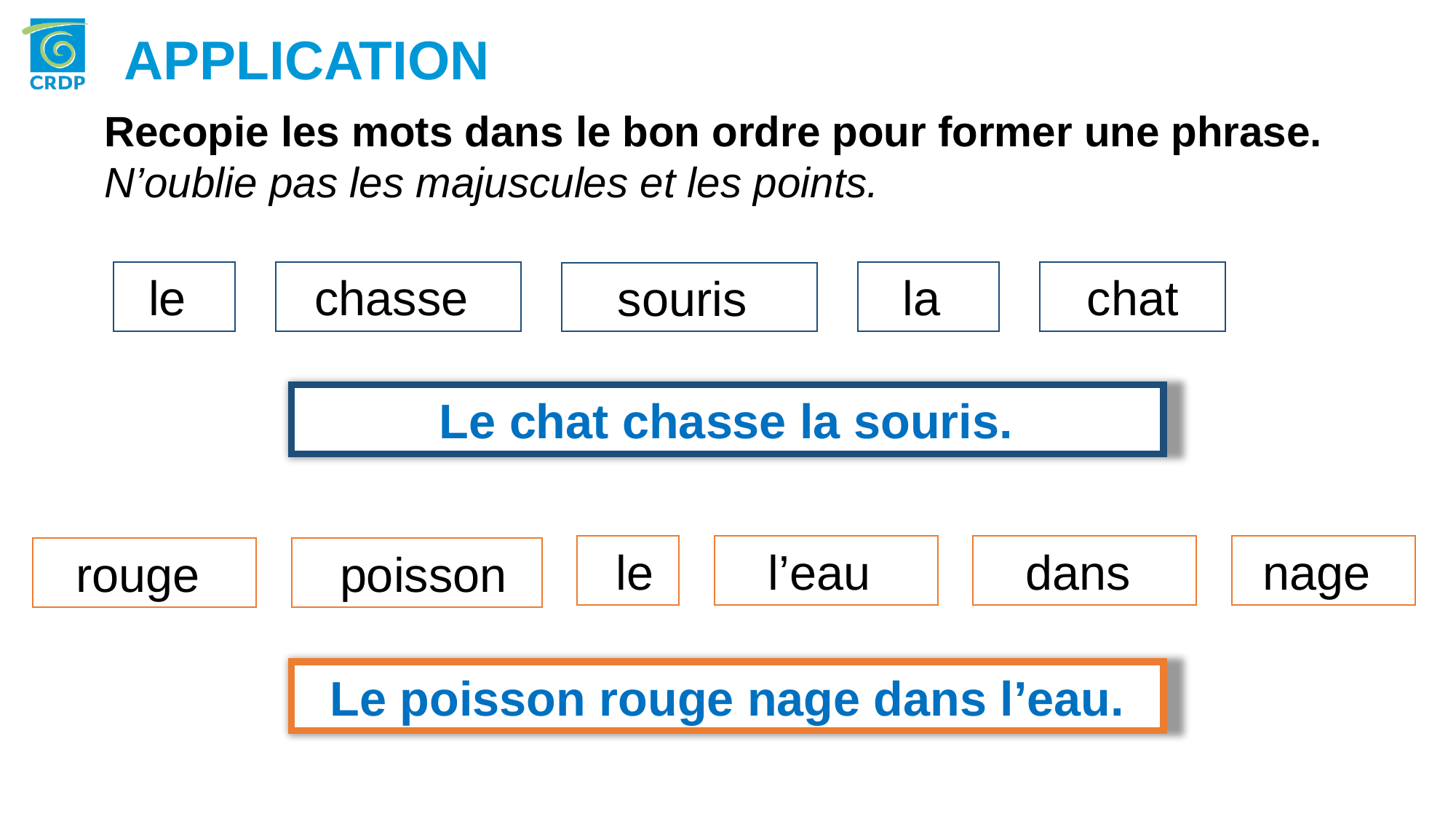

APPLICATION
Recopie les mots dans le bon ordre pour former une phrase.
N’oublie pas les majuscules et les points.
la
 chat
 le
chasse
souris
 Le chat chasse la souris.
nage
l’eau
dans
  le
rouge
  poisson
 Le poisson rouge nage dans l’eau.